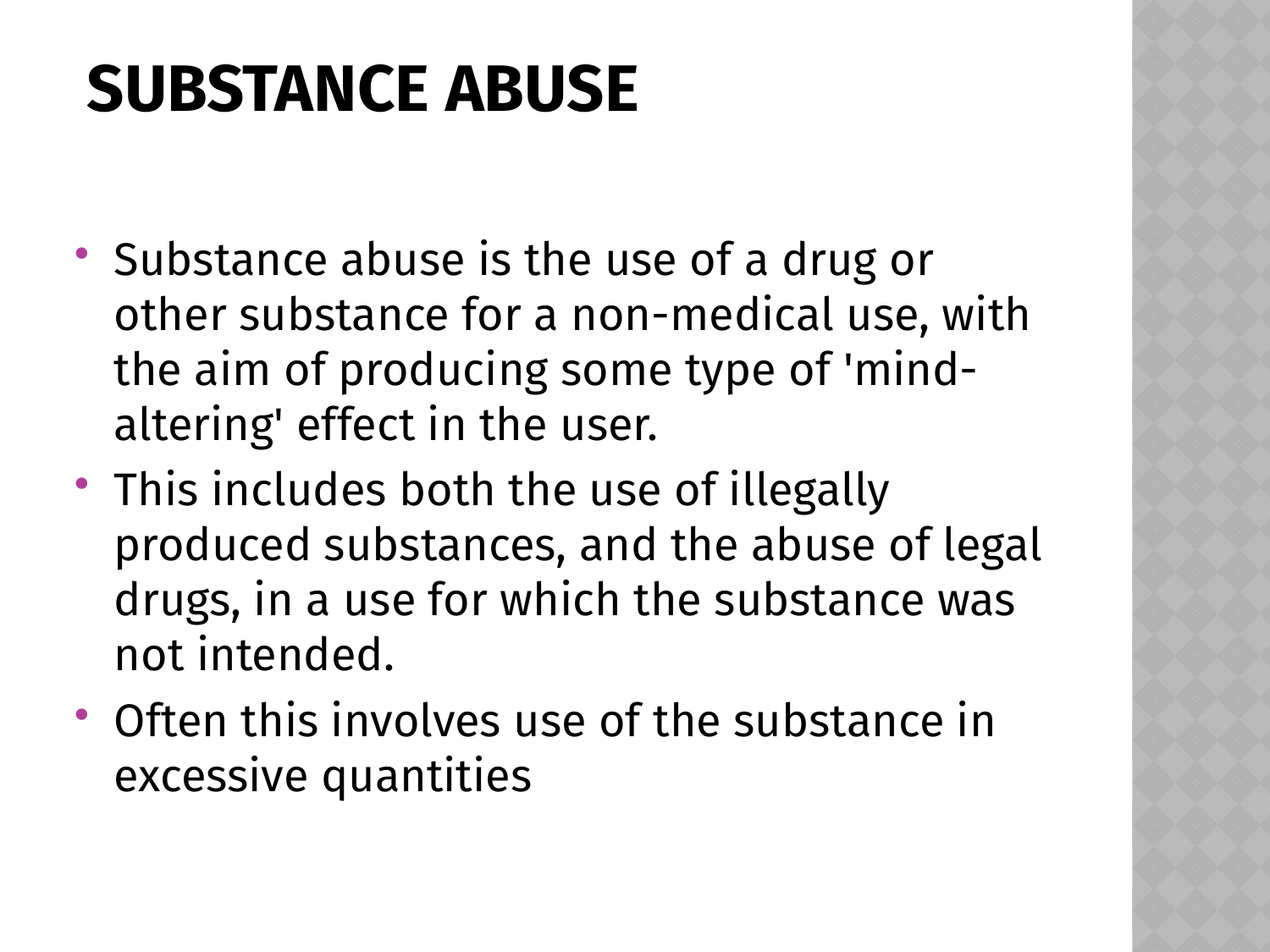

# Substance abuse
Substance abuse is the use of a drug or other substance for a non-medical use, with the aim of producing some type of 'mind-altering' effect in the user.
This includes both the use of illegally produced substances, and the abuse of legal drugs, in a use for which the substance was not intended.
Often this involves use of the substance in excessive quantities